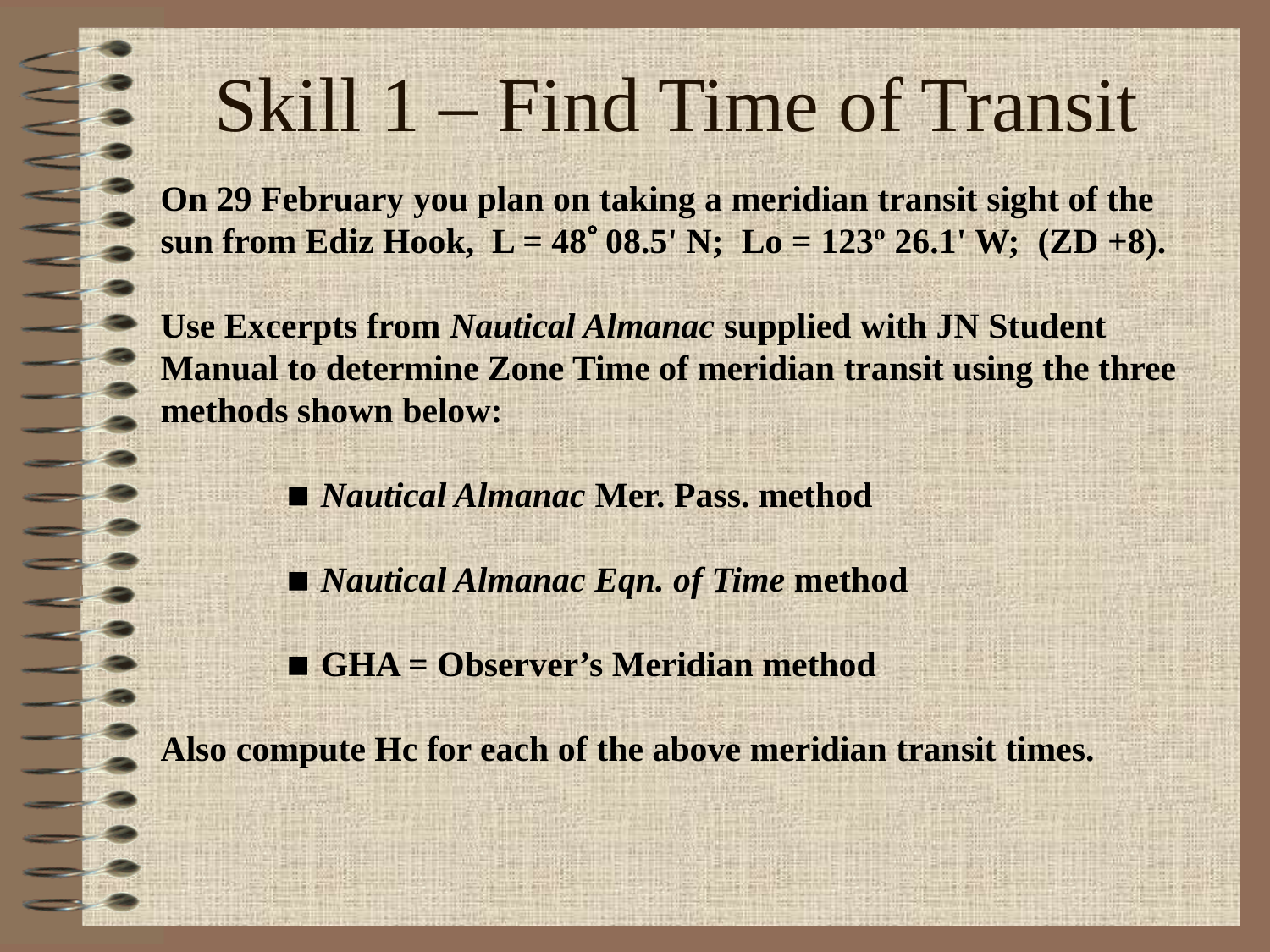

Skill 1 – Find Time of Transit
On 29 February you plan on taking a meridian transit sight of the sun from Ediz Hook,  L = 48° 08.5' N;  Lo = 123º 26.1' W;  (ZD +8).

Use Excerpts from Nautical Almanac supplied with JN Student  Manual to determine Zone Time of meridian transit using the three methods shown below:

	■ Nautical Almanac Mer. Pass. method

	■ Nautical Almanac Eqn. of Time method

	■ GHA = Observer’s Meridian method

Also compute Hc for each of the above meridian transit times.